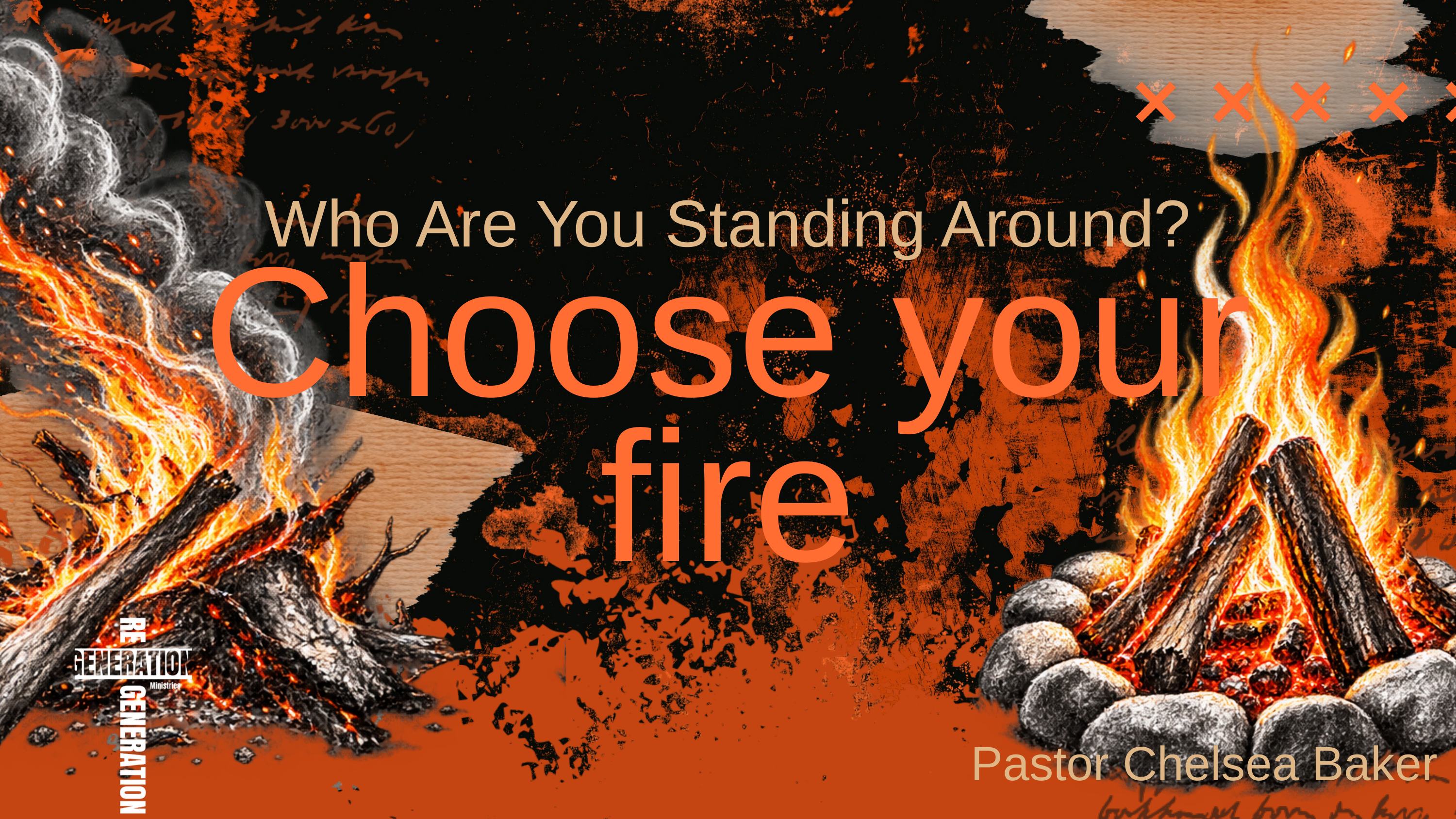

Who Are You Standing Around?

Choose your
fire

Pastor Chelsea Baker